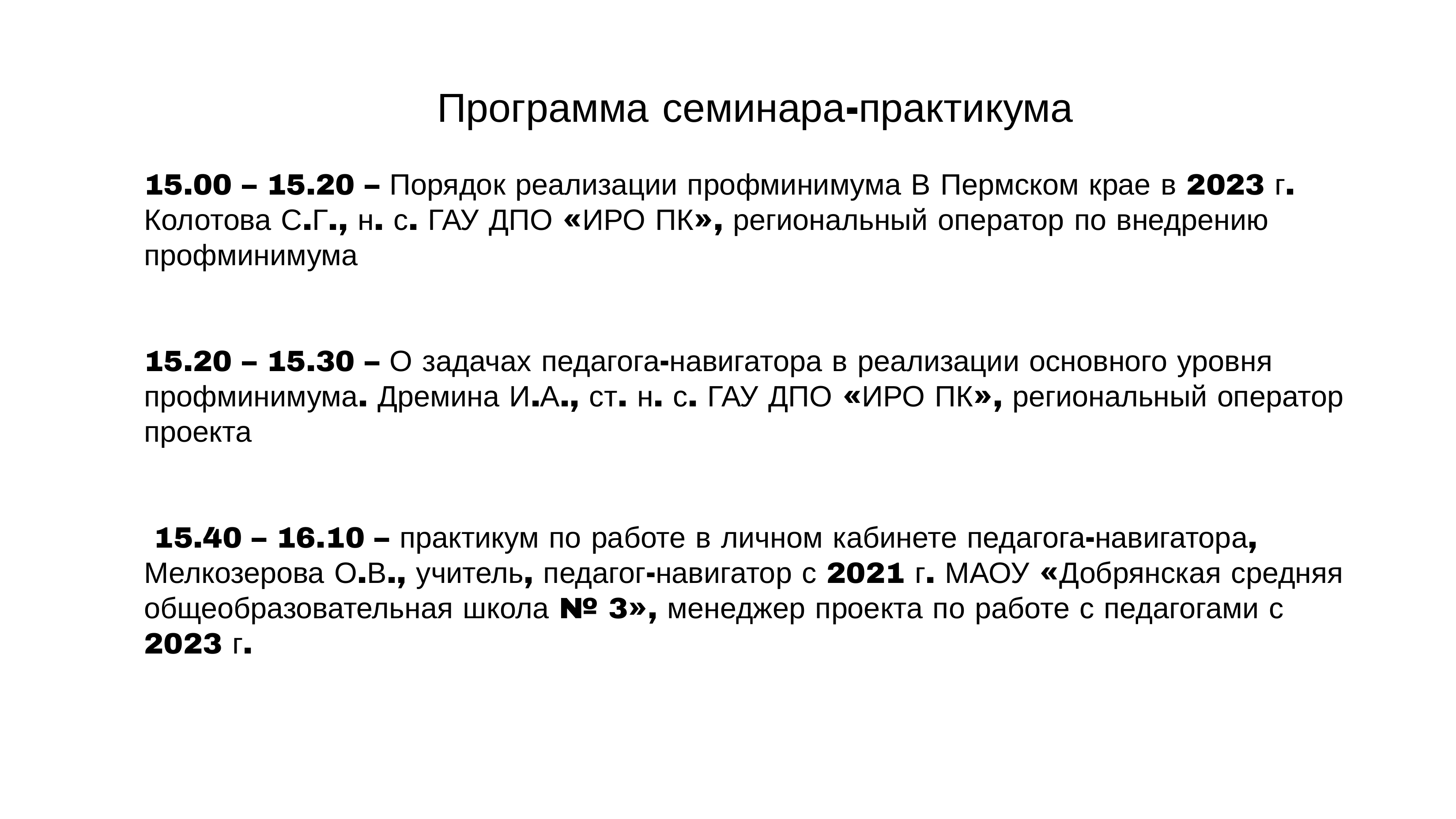

Программа семинара-практикума

15.00 – 15.20 – Порядок реализации профминимума В Пермском крае в 2023 г. Колотова С.Г., н. с. ГАУ ДПО «ИРО ПК», региональный оператор по внедрению профминимума

15.20 – 15.30 – О задачах педагога-навигатора в реализации основного уровня профминимума. Дремина И.А., ст. н. с. ГАУ ДПО «ИРО ПК», региональный оператор проекта

 15.40 – 16.10 – практикум по работе в личном кабинете педагога-навигатора, Мелкозерова О.В., учитель, педагог-навигатор с 2021 г. МАОУ «Добрянская средняя общеобразовательная школа № 3», менеджер проекта по работе с педагогами с 2023 г.